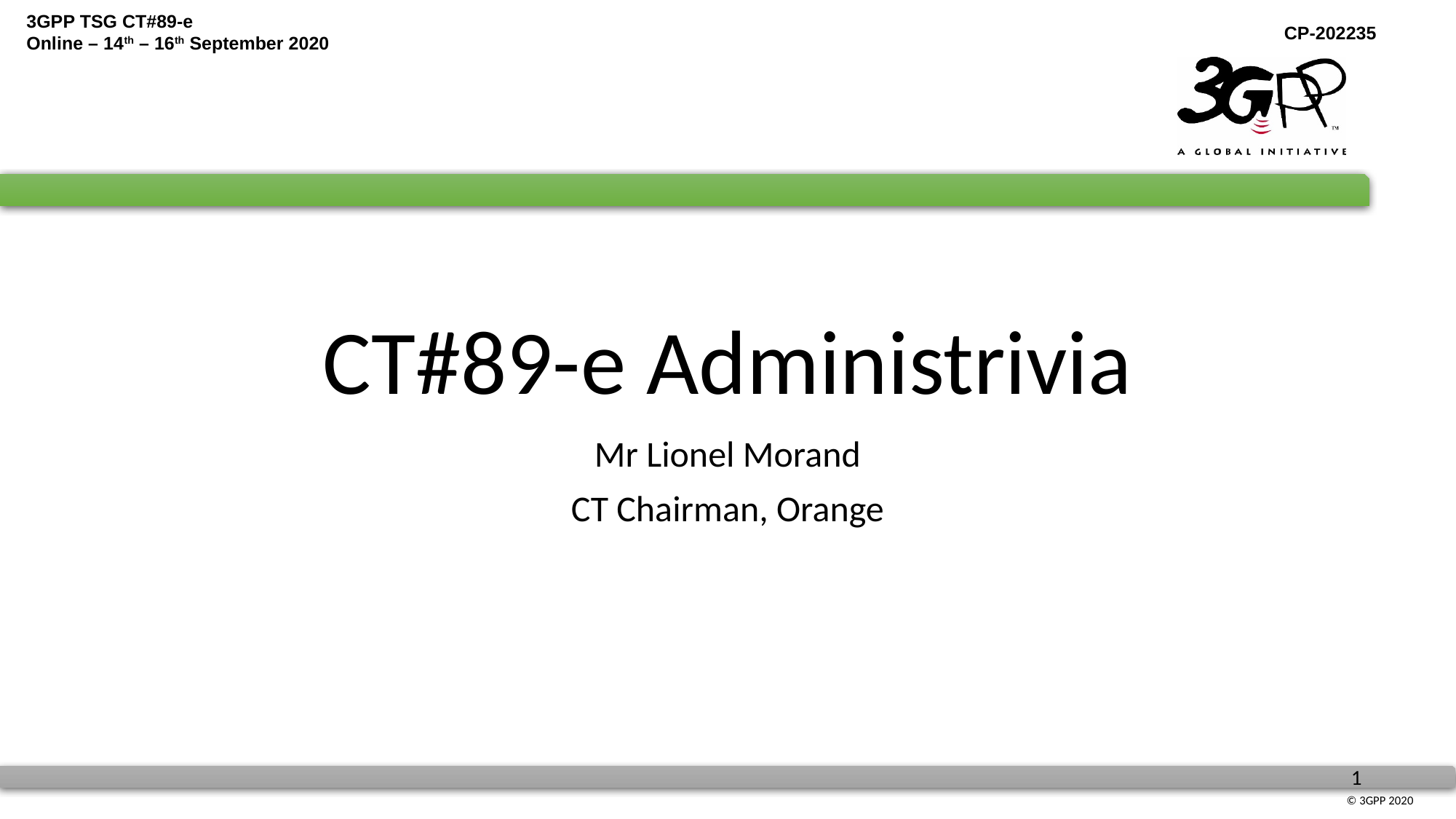

# CT#89-e Administrivia
Mr Lionel Morand
CT Chairman, Orange